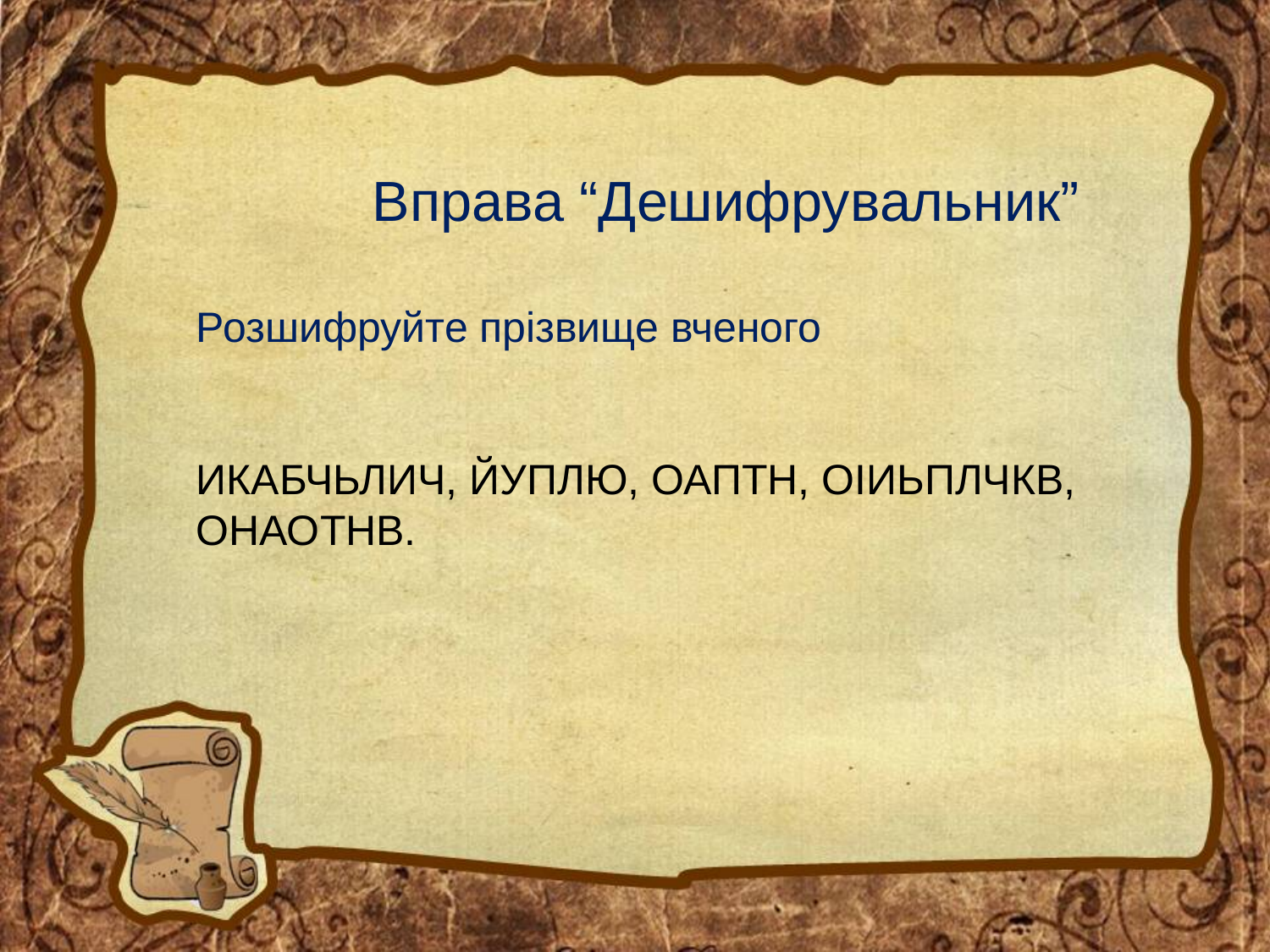

Вправа “Дешифрувальник”

Розшифруйте прізвище вченого

ИКАБЧЬЛИЧ, ЙУПЛЮ, ОАПТН, ОІИЬПЛЧКВ,
ОНАОТНВ.